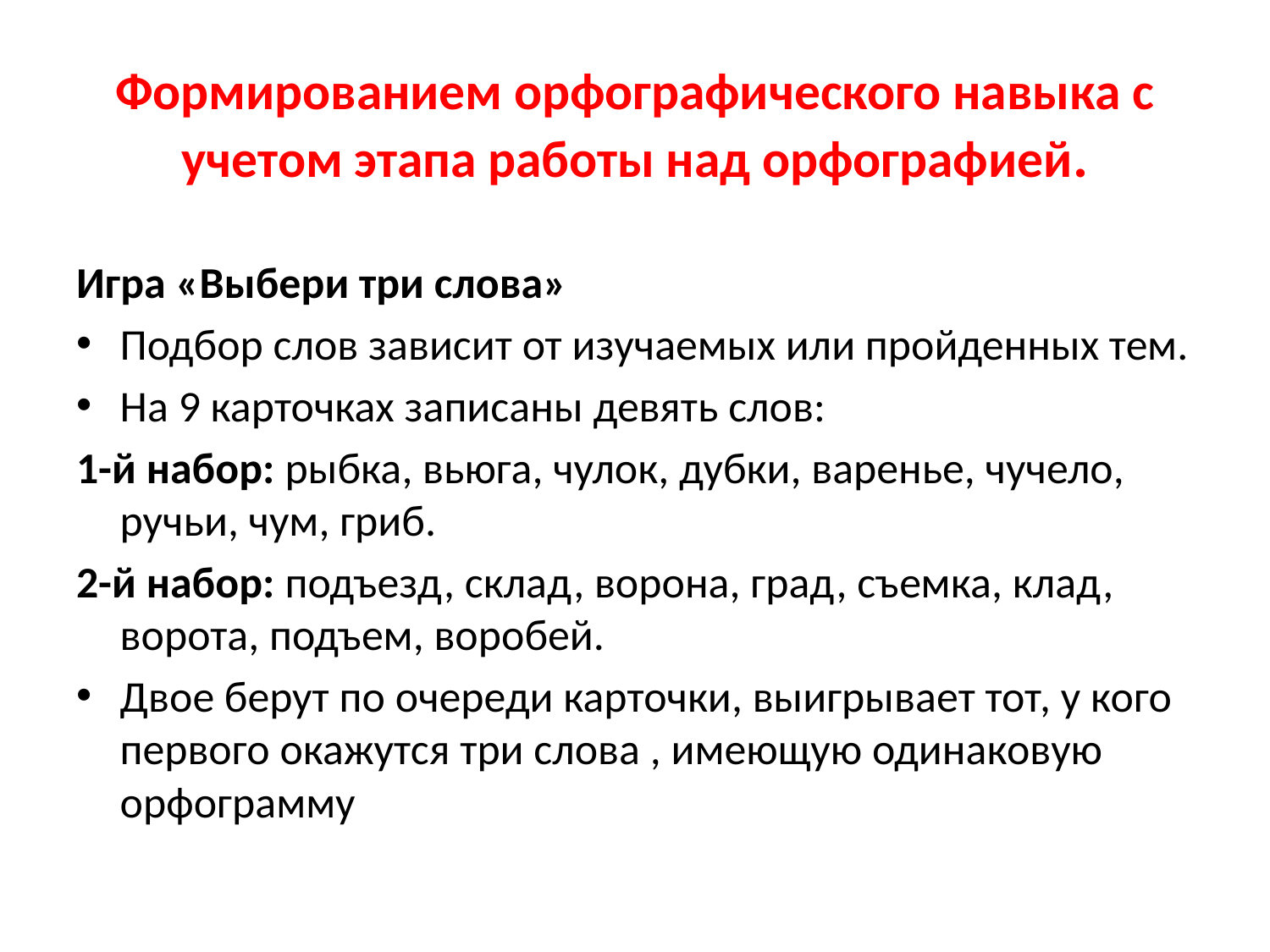

# Формированием орфографического навыка с учетом этапа работы над орфографией.
Игра «Выбери три слова»
Подбор слов зависит от изучаемых или пройденных тем.
На 9 карточках записаны девять слов:
1-й набор: рыбка, вьюга, чулок, дубки, варенье, чучело, ручьи, чум, гриб.
2-й набор: подъезд, склад, ворона, град, съемка, клад, ворота, подъем, воробей.
Двое берут по очереди карточки, выигрывает тот, у кого первого окажутся три слова , имеющую одинаковую орфограмму